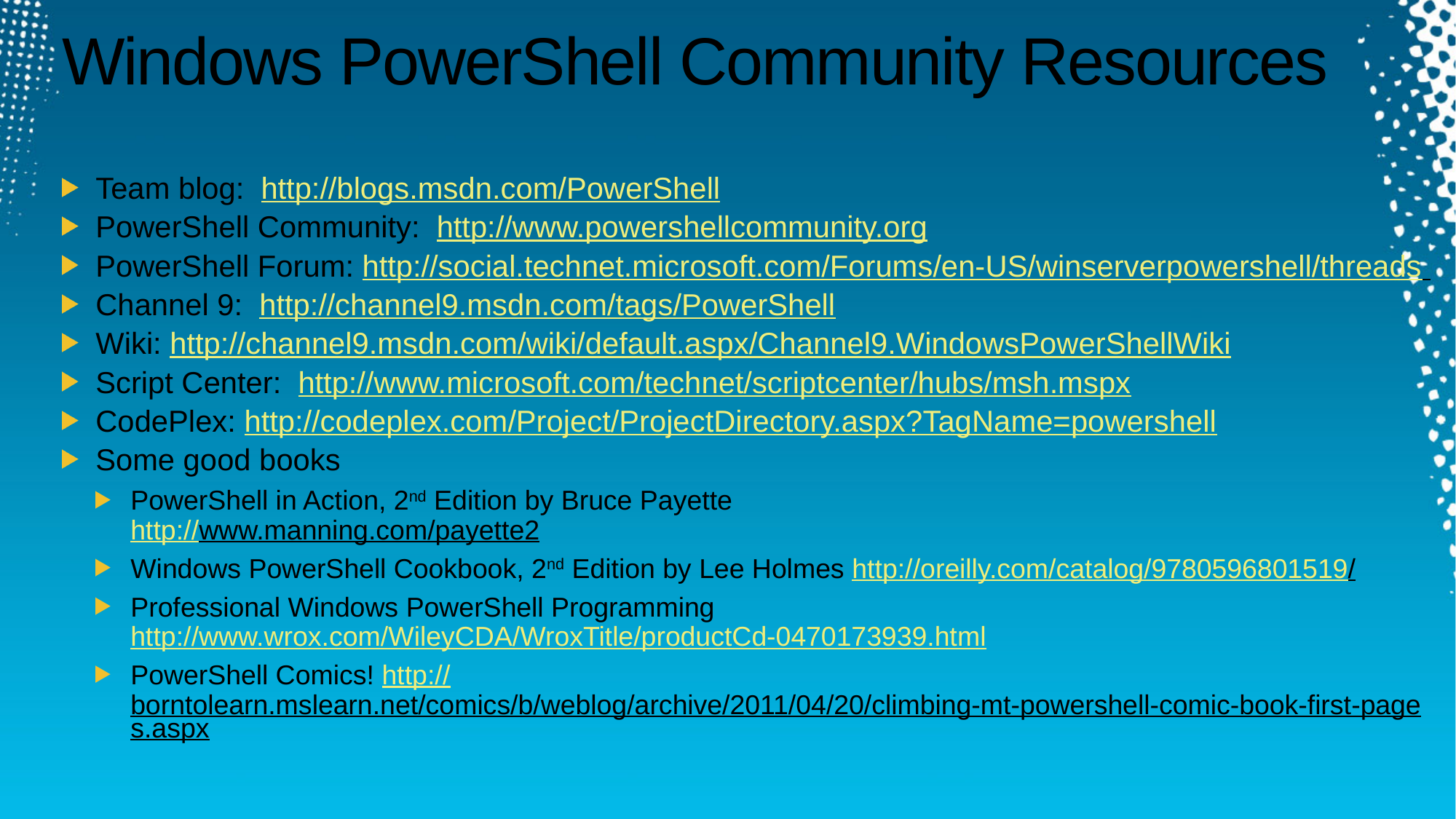

# Windows PowerShell Community Resources
Team blog:  http://blogs.msdn.com/PowerShell
PowerShell Community:  http://www.powershellcommunity.org
PowerShell Forum: http://social.technet.microsoft.com/Forums/en-US/winserverpowershell/threads
Channel 9:  http://channel9.msdn.com/tags/PowerShell
Wiki: http://channel9.msdn.com/wiki/default.aspx/Channel9.WindowsPowerShellWiki
Script Center:  http://www.microsoft.com/technet/scriptcenter/hubs/msh.mspx
CodePlex: http://codeplex.com/Project/ProjectDirectory.aspx?TagName=powershell
Some good books
PowerShell in Action, 2nd Edition by Bruce Payette
	http://www.manning.com/payette2
Windows PowerShell Cookbook, 2nd Edition by Lee Holmes http://oreilly.com/catalog/9780596801519/
Professional Windows PowerShell Programming http://www.wrox.com/WileyCDA/WroxTitle/productCd-0470173939.html
PowerShell Comics! http://borntolearn.mslearn.net/comics/b/weblog/archive/2011/04/20/climbing-mt-powershell-comic-book-first-pages.aspx